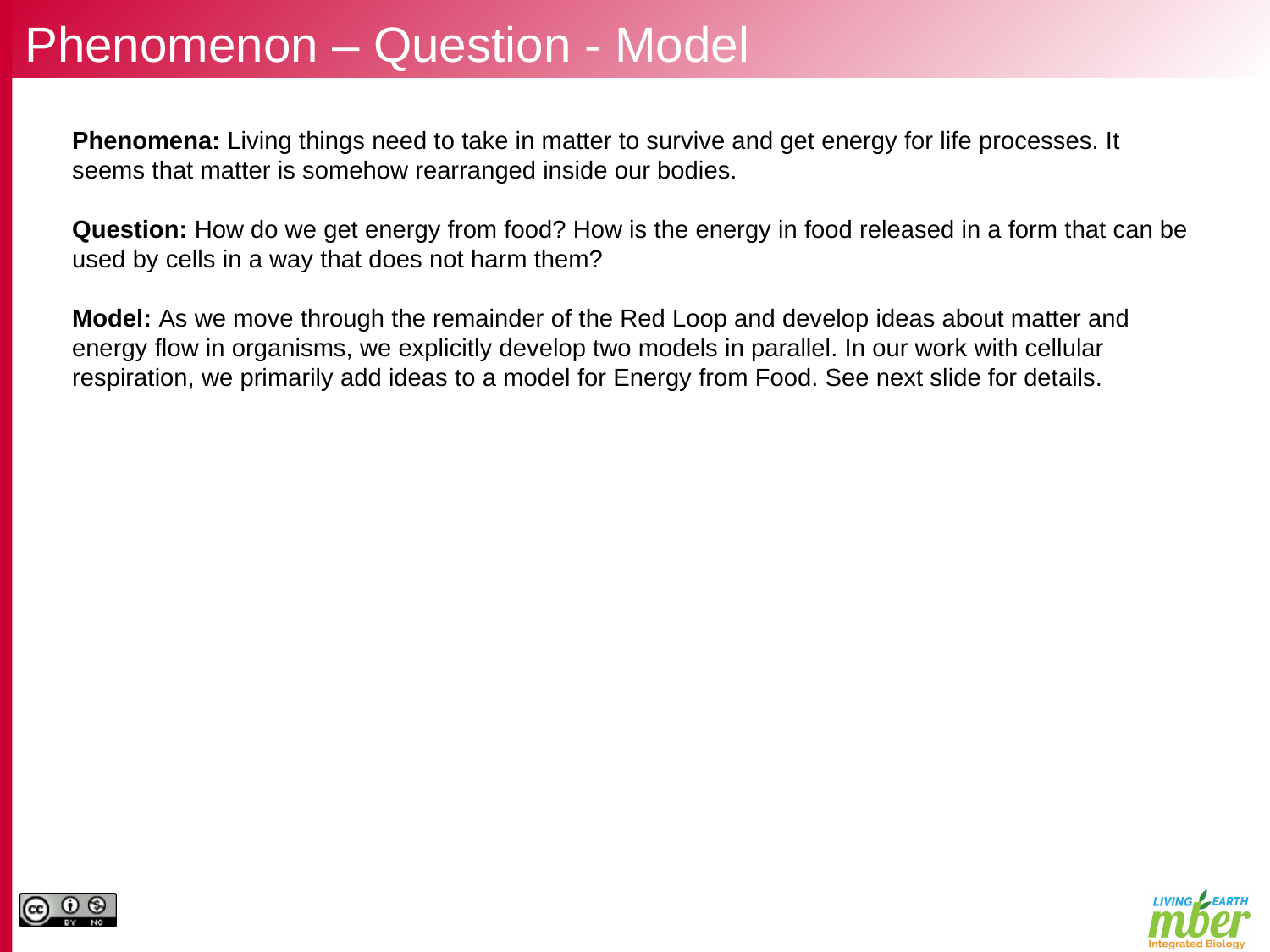

# Phenomenon – Question - Model
Phenomena: Living things need to take in matter to survive and get energy for life processes. It seems that matter is somehow rearranged inside our bodies.

Question: How do we get energy from food? How is the energy in food released in a form that can be used by cells in a way that does not harm them?

Model: As we move through the remainder of the Red Loop and develop ideas about matter and energy flow in organisms, we explicitly develop two models in parallel. In our work with cellular respiration, we primarily add ideas to a model for Energy from Food. See next slide for details.